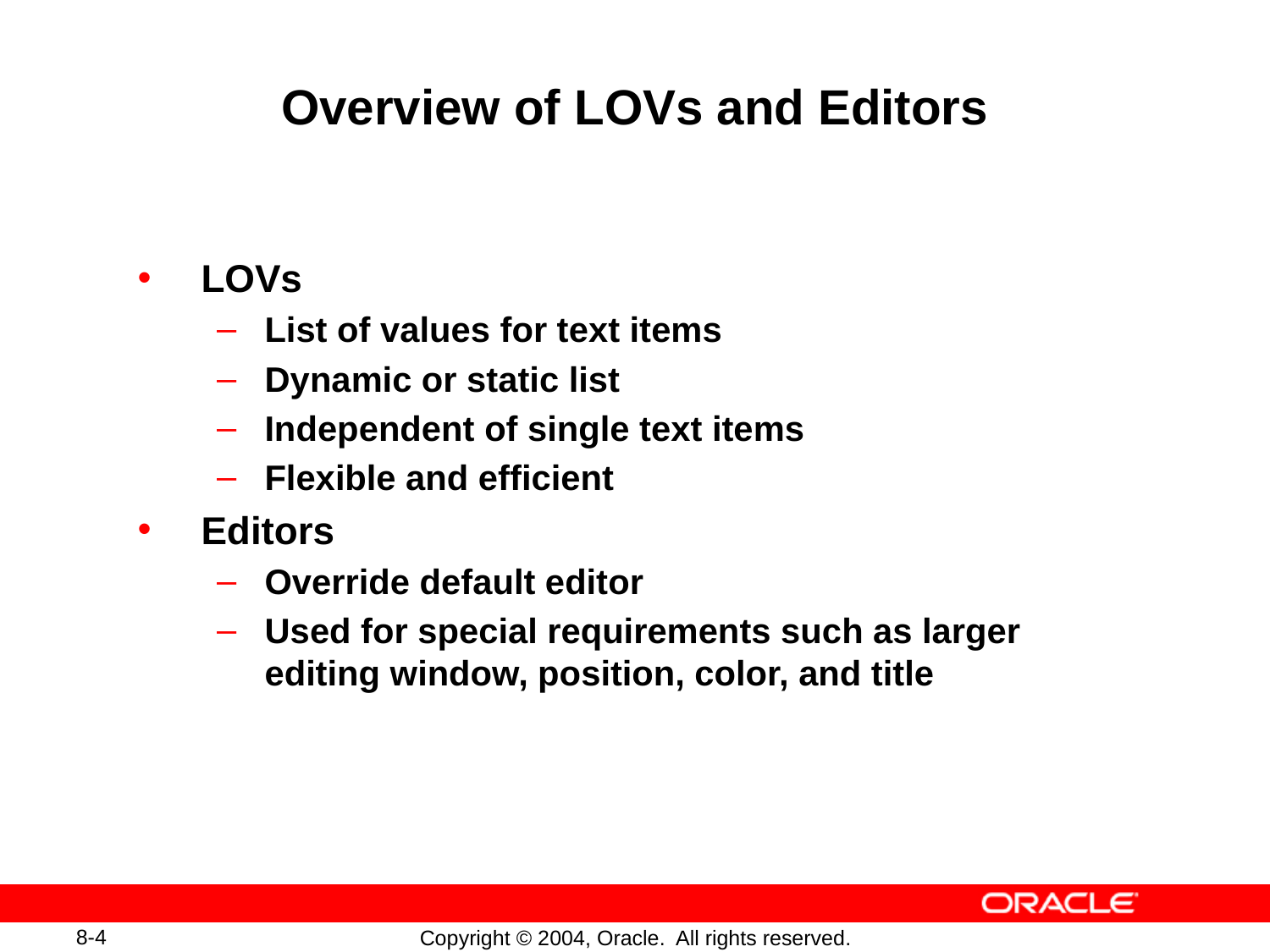

# Overview of LOVs and Editors
LOVs
List of values for text items
Dynamic or static list
Independent of single text items
Flexible and efficient
Editors
Override default editor
Used for special requirements such as larger editing window, position, color, and title